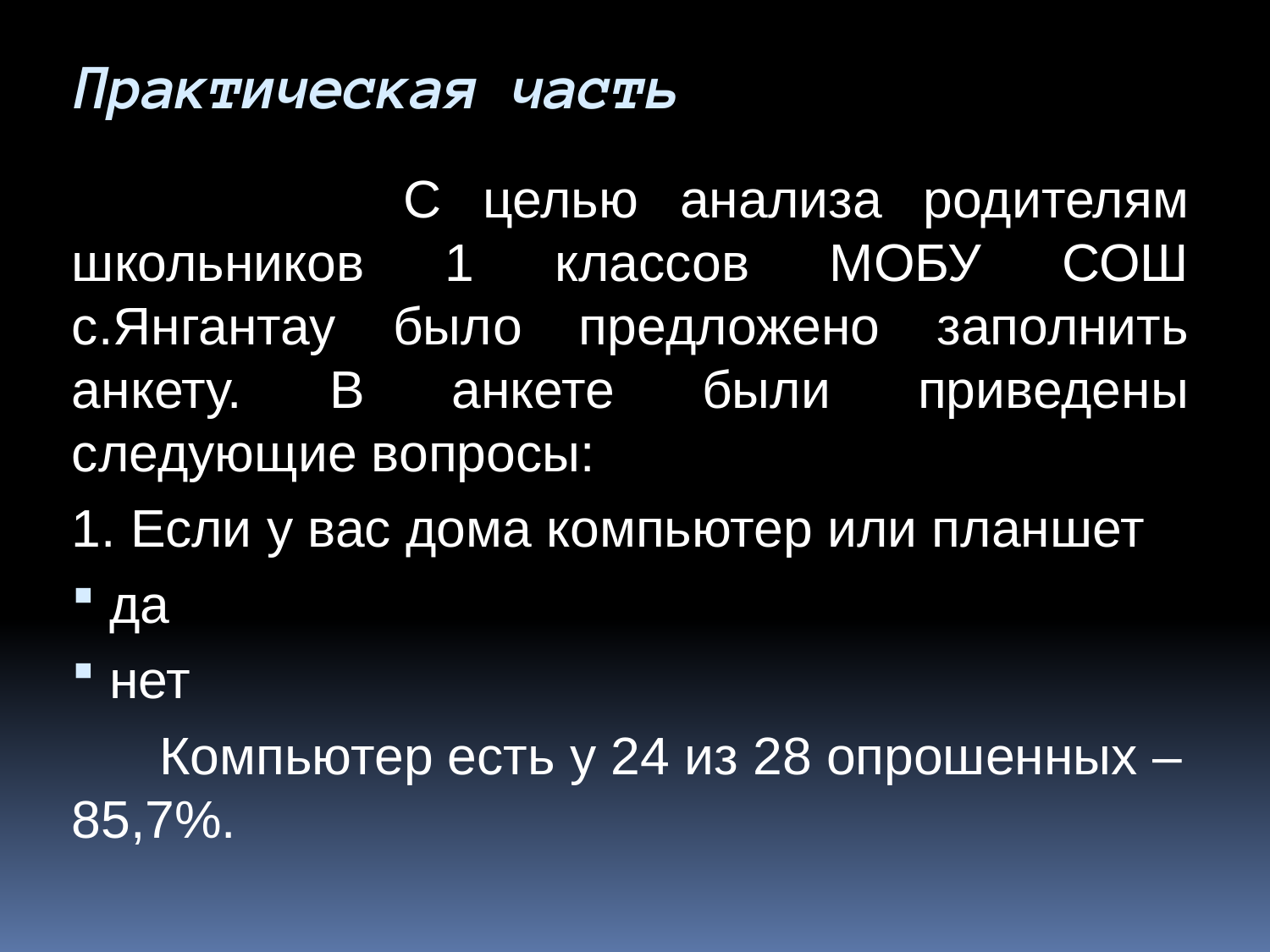

# Практическая часть
        С целью анализа родителям школьников 1 классов МОБУ СОШ с.Янгантау было предложено заполнить анкету. В анкете были приведены следующие вопросы:
1. Если у вас дома компьютер или планшет
 да
 нет
      Компьютер есть у 24 из 28 опрошенных – 85,7%.